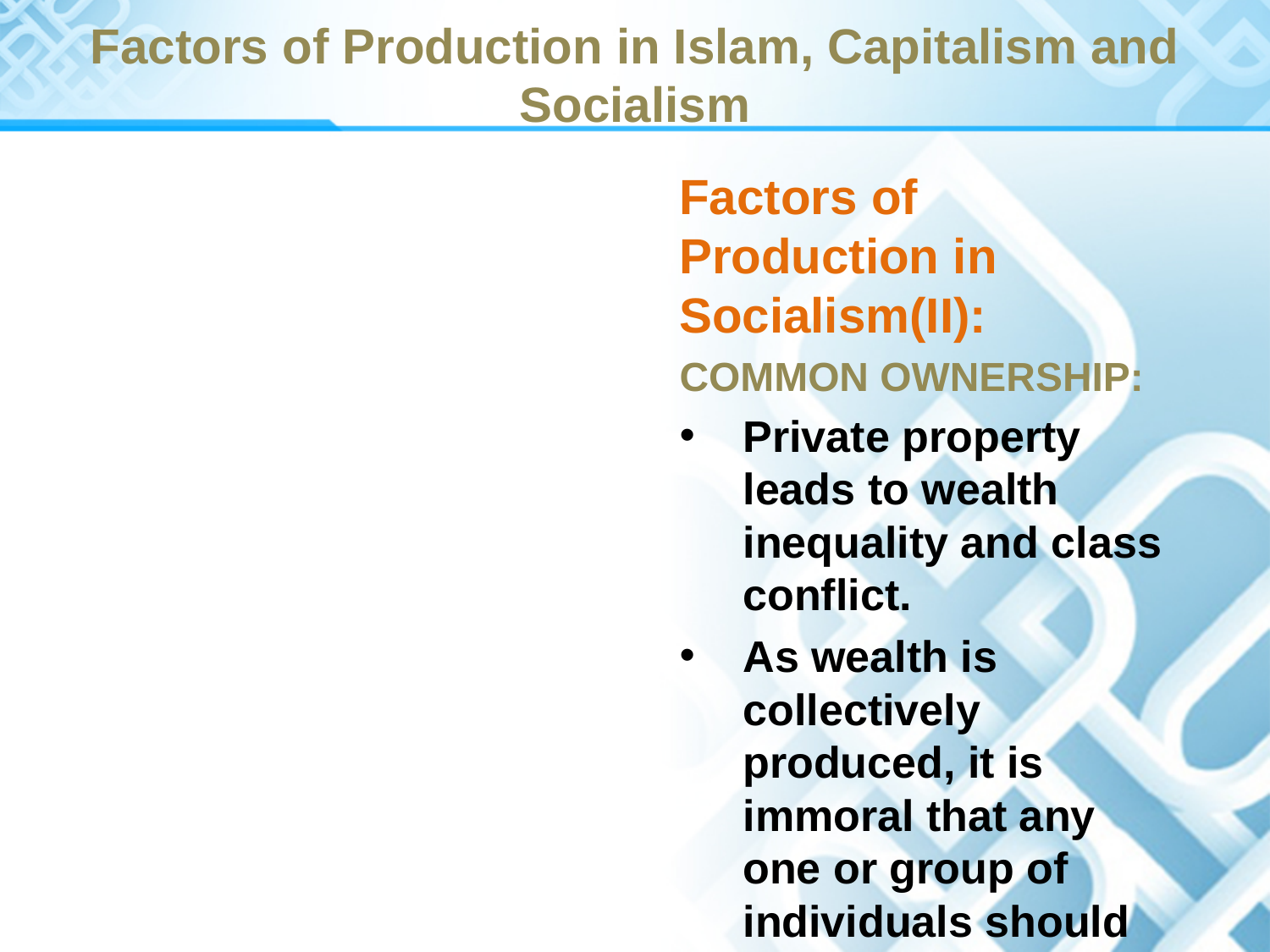

Factors of Production in Islam, Capitalism and Socialism
Factors of Production in Socialism(II):
COMMON OWNERSHIP:
Private property leads to wealth inequality and class conflict.
As wealth is collectively produced, it is immoral that any one or group of individuals should be in exclusive possession of it.